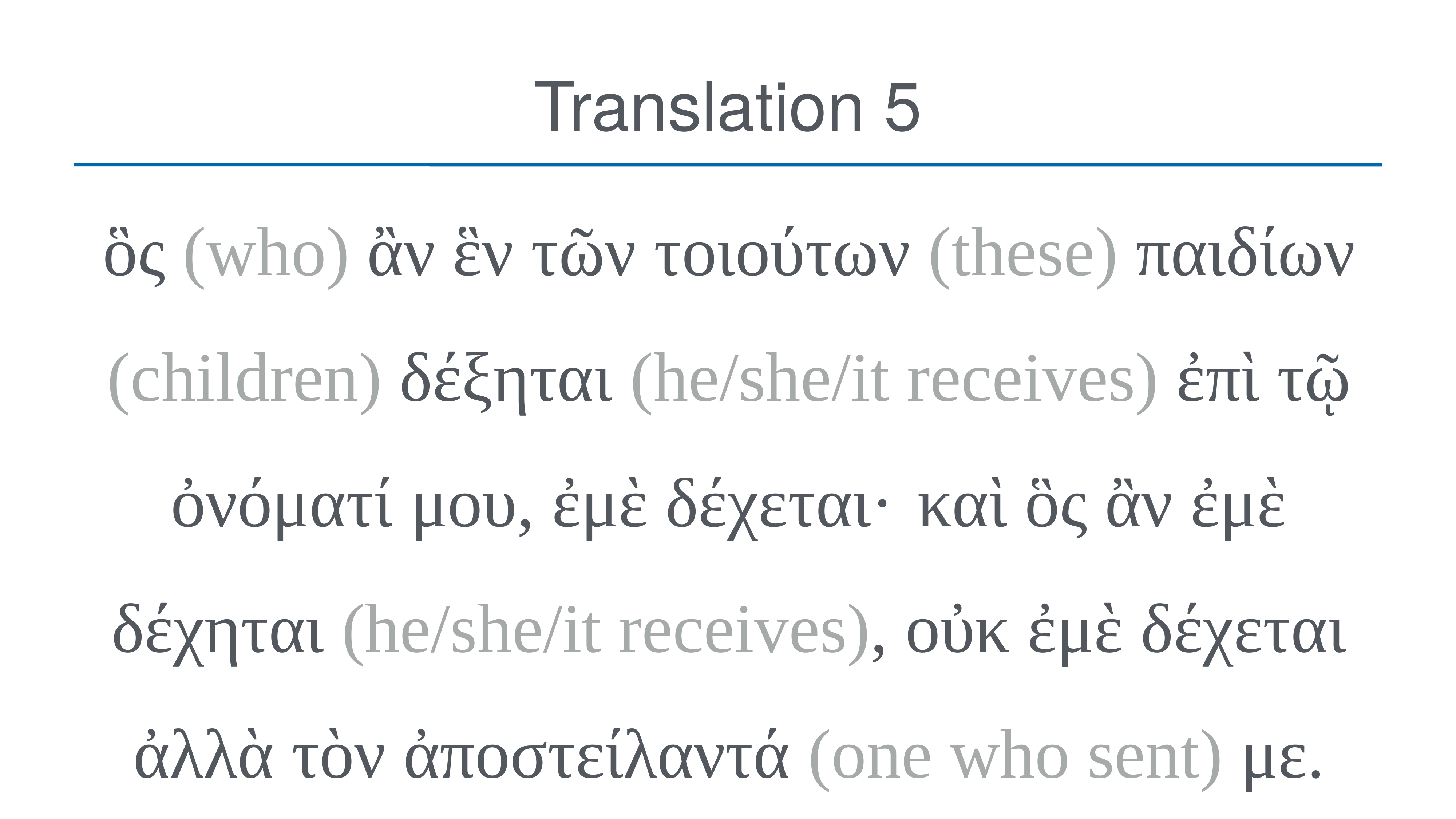

# Translation 5
ὃς (who) ἂν ἓν τῶν τοιούτων (these) παιδίων (children) δέξηται (he/she/it receives) ἐπὶ τῷ ὀνόματί μου, ἐμὲ δέχεται·  καὶ ὃς ἂν ἐμὲ δέχηται (he/she/it receives), οὐκ ἐμὲ δέχεται ἀλλὰ τὸν ἀποστείλαντά (one who sent) με.